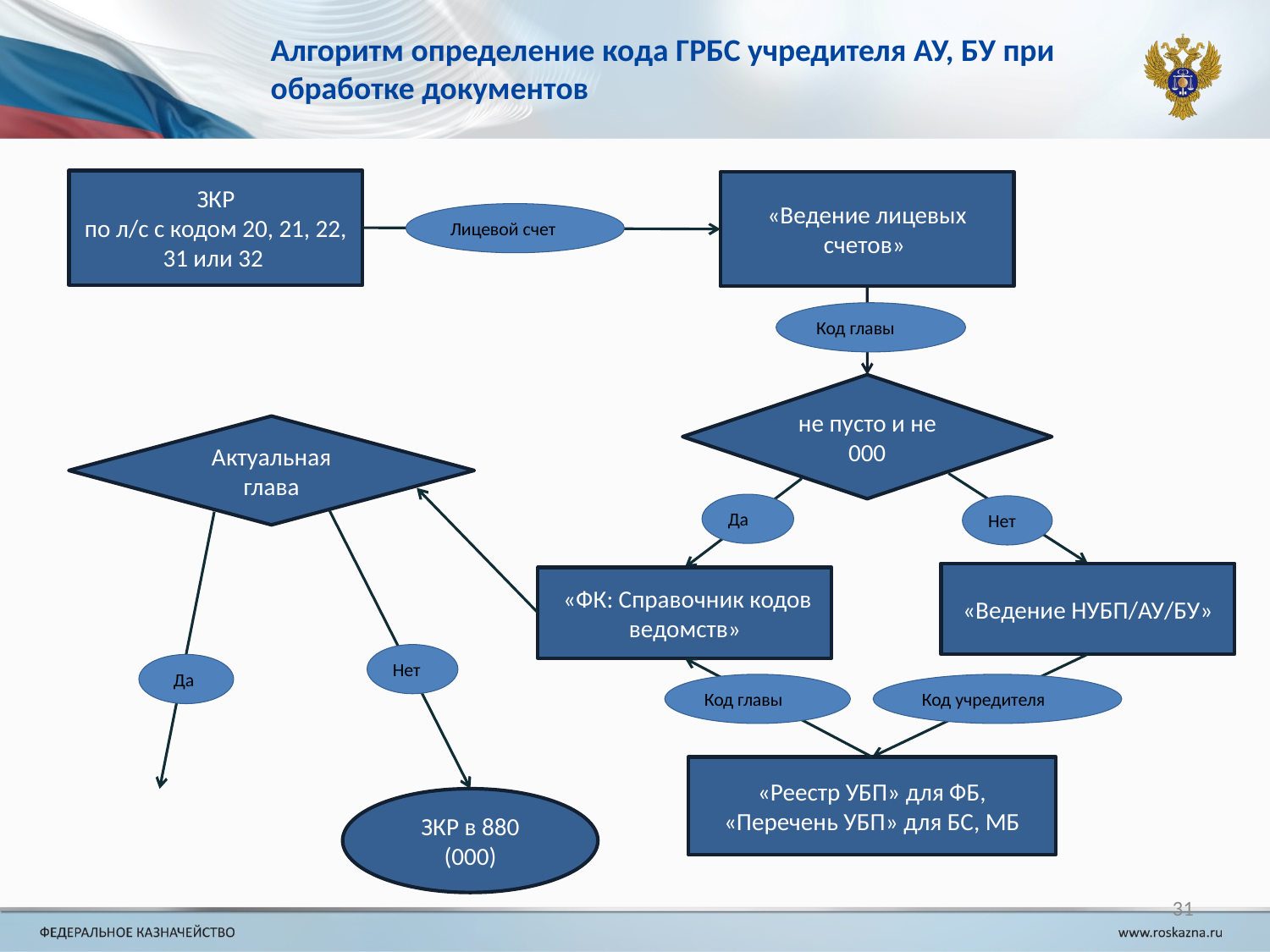

# Алгоритм определение кода ГРБС учредителя АУ, БУ при обработке документов
ЗКР
по л/с с кодом 20, 21, 22, 31 или 32
«Ведение лицевых счетов»
Лицевой счет
Код главы
не пусто и не 000
Актуальная глава
Да
Нет
«Ведение НУБП/АУ/БУ»
 «ФК: Справочник кодов ведомств»
Нет
  Да

Код главы
Код учредителя
«Реестр УБП» для ФБ, «Перечень УБП» для БС, МБ
ЗКР в 880 (000)
31